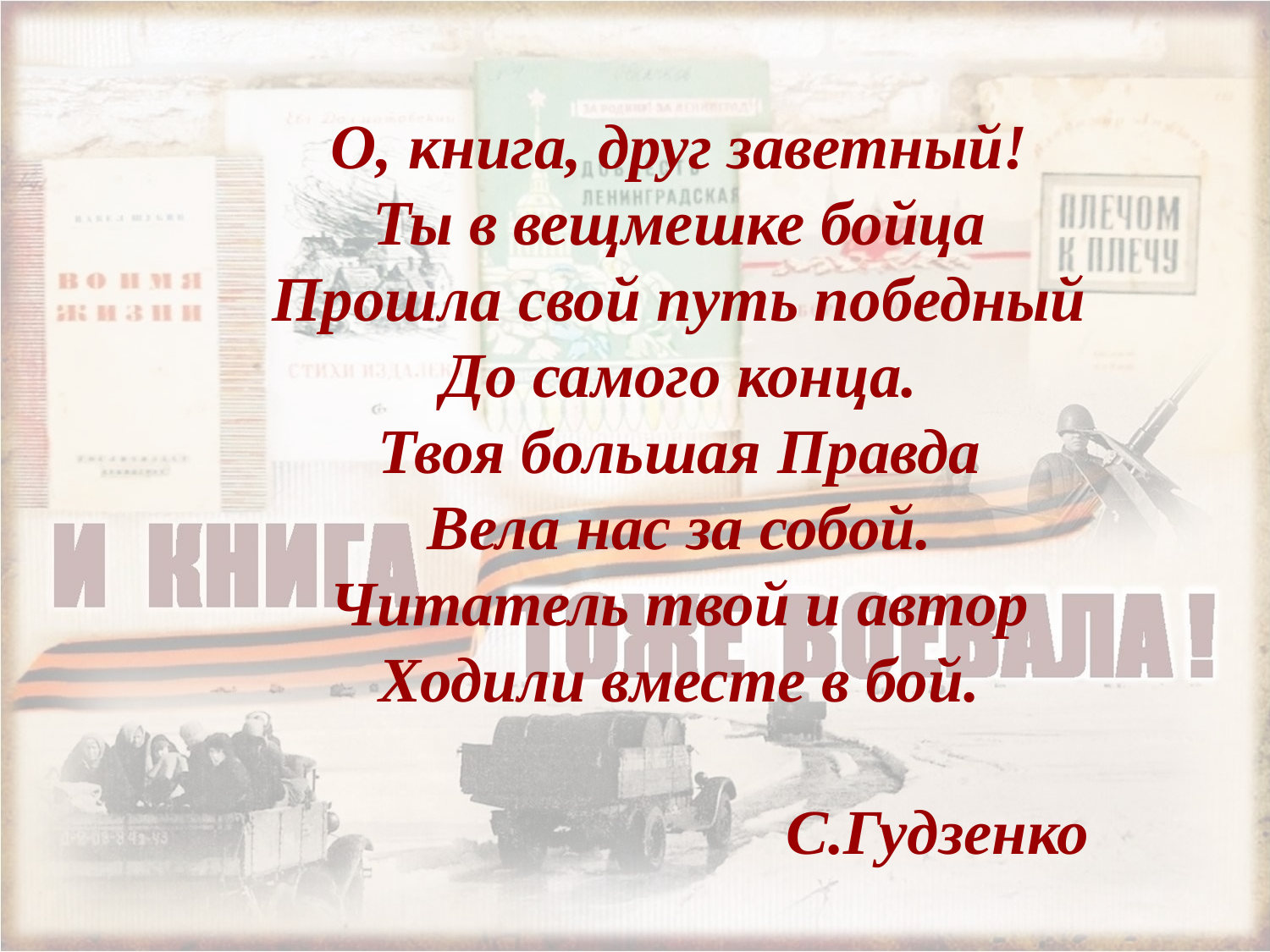

О, книга, друг заветный!
Ты в вещмешке бойца
Прошла свой путь победный
До самого конца.
Твоя большая Правда
Вела нас за собой.
Читатель твой и автор
Ходили вместе в бой.

С.Гудзенко